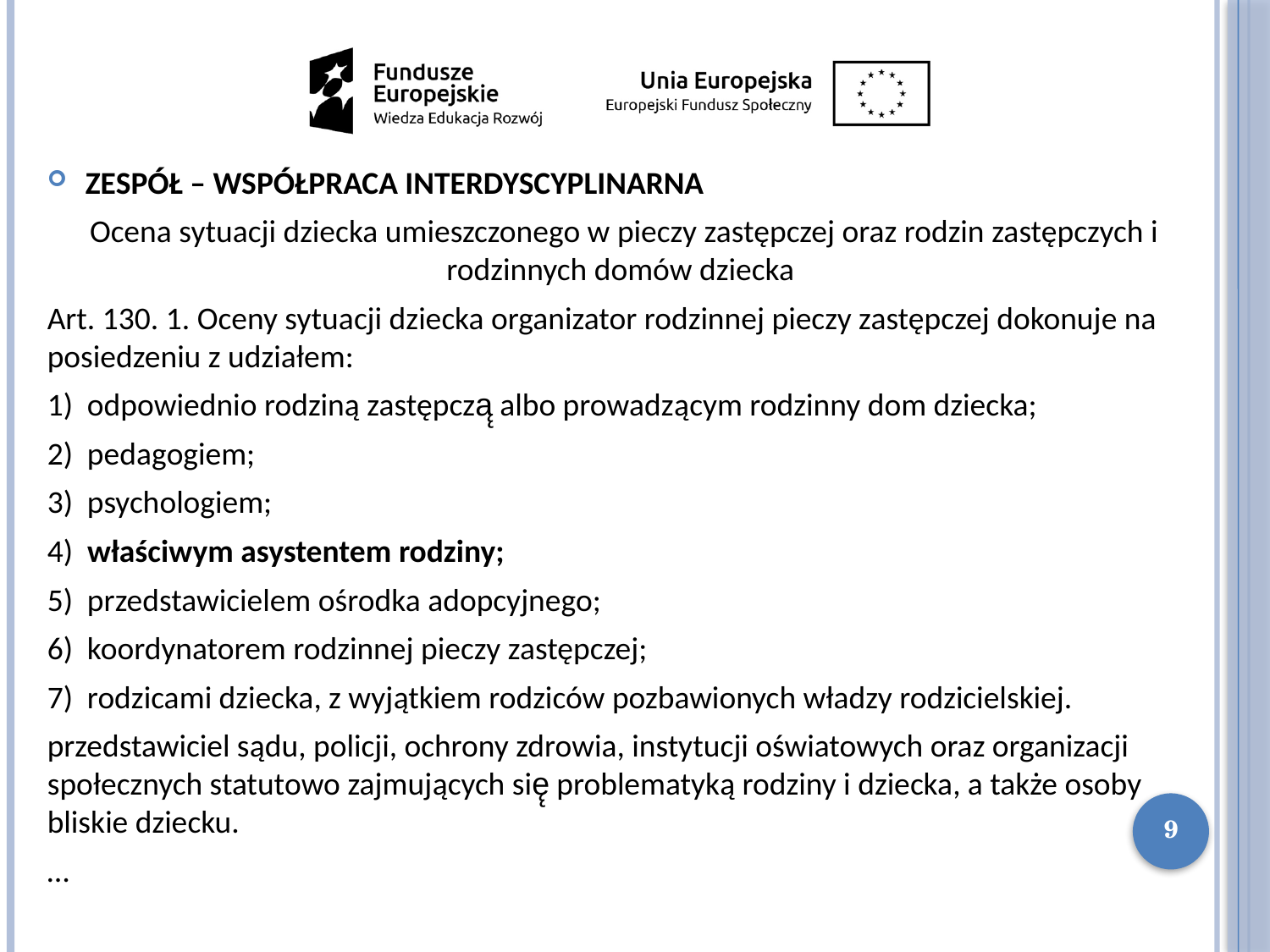

ZESPÓŁ – WSPÓŁPRACA INTERDYSCYPLINARNA
Ocena sytuacji dziecka umieszczonego w pieczy zastępczej oraz rodzin zastępczych i rodzinnych domów dziecka
Art. 130. 1. Oceny sytuacji dziecka organizator rodzinnej pieczy zastępczej dokonuje na posiedzeniu z udziałem:
1)  odpowiednio rodziną zastępczą̨ albo prowadzącym rodzinny dom dziecka;
2)  pedagogiem;
3)  psychologiem;
4)  właściwym asystentem rodziny;
5)  przedstawicielem ośrodka adopcyjnego;
6)  koordynatorem rodzinnej pieczy zastępczej;
7)  rodzicami dziecka, z wyjątkiem rodziców pozbawionych władzy rodzicielskiej.
przedstawiciel sądu, policji, ochrony zdrowia, instytucji oświatowych oraz organizacji społecznych statutowo zajmujących się̨ problematyką rodziny i dziecka, a także osoby bliskie dziecku.
…
9